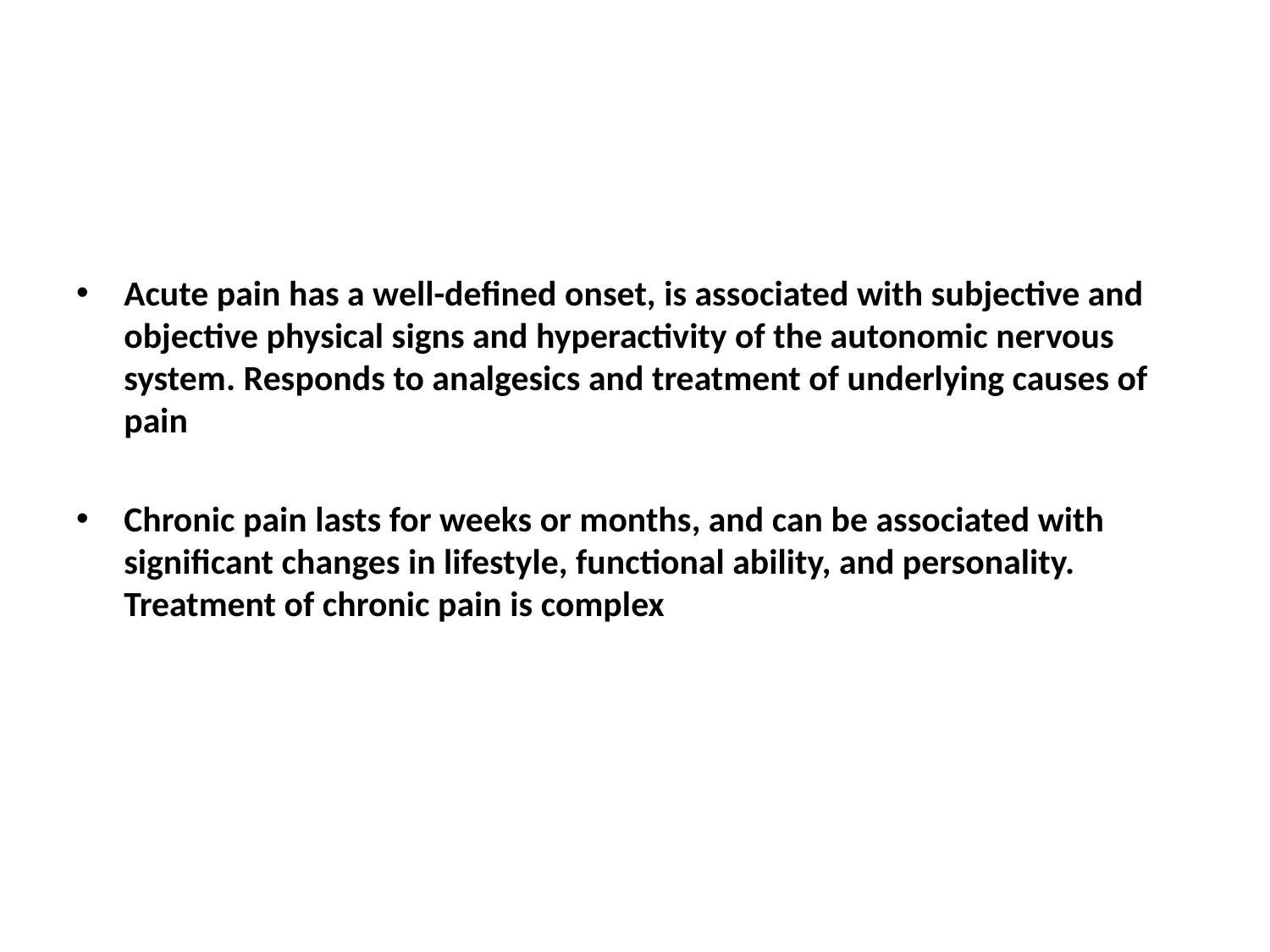

#
Acute pain has a well-defined onset, is associated with subjective and objective physical signs and hyperactivity of the autonomic nervous system. Responds to analgesics and treatment of underlying causes of pain

Chronic pain lasts for weeks or months, and can be associated with significant changes in lifestyle, functional ability, and personality. Treatment of chronic pain is complex